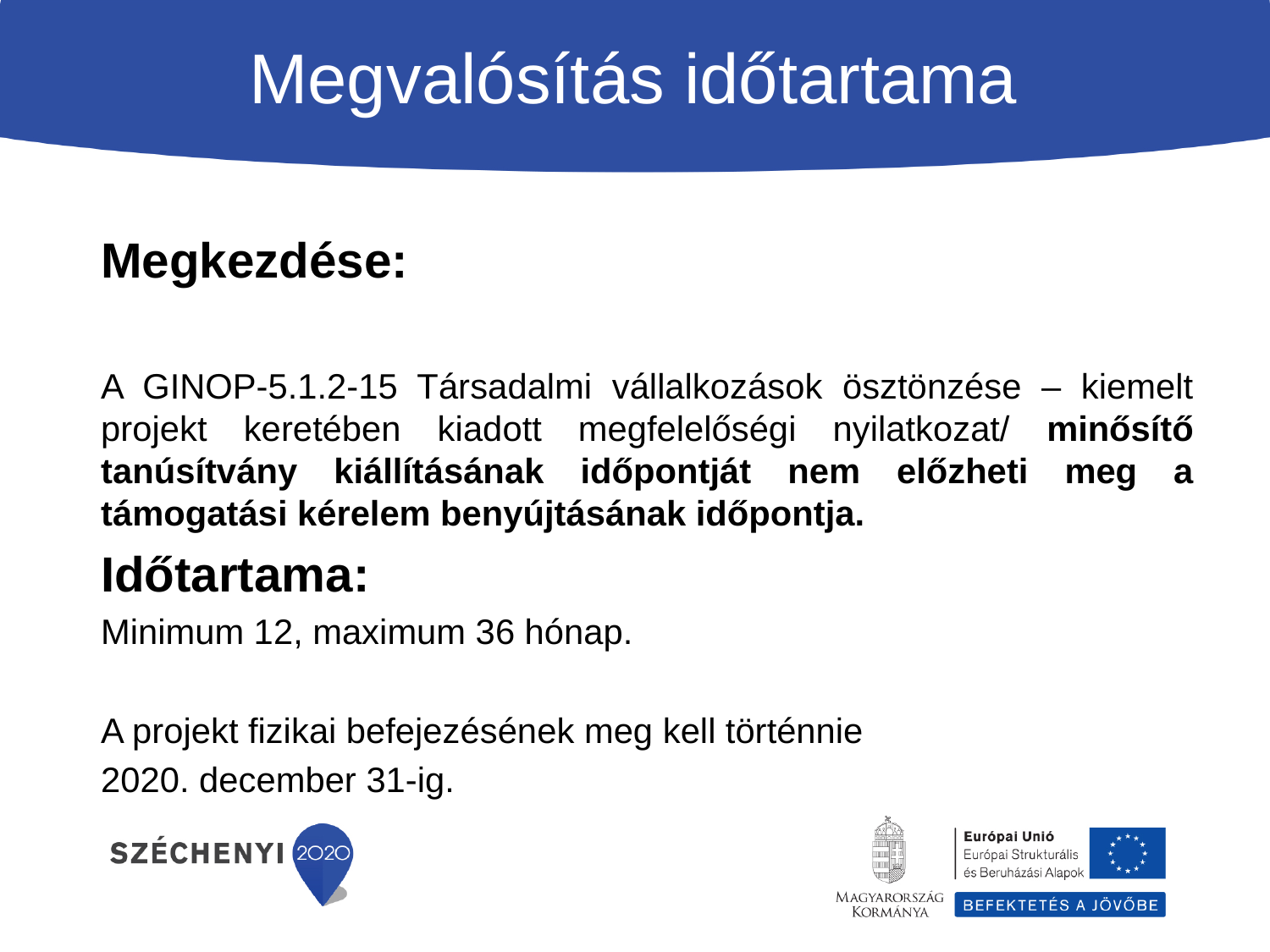

# Megvalósítás időtartama
Megkezdése:

A GINOP-5.1.2-15 Társadalmi vállalkozások ösztönzése – kiemelt projekt keretében kiadott megfelelőségi nyilatkozat/ minősítő tanúsítvány kiállításának időpontját nem előzheti meg a támogatási kérelem benyújtásának időpontja.
Időtartama:
Minimum 12, maximum 36 hónap.

A projekt fizikai befejezésének meg kell történnie
2020. december 31-ig.